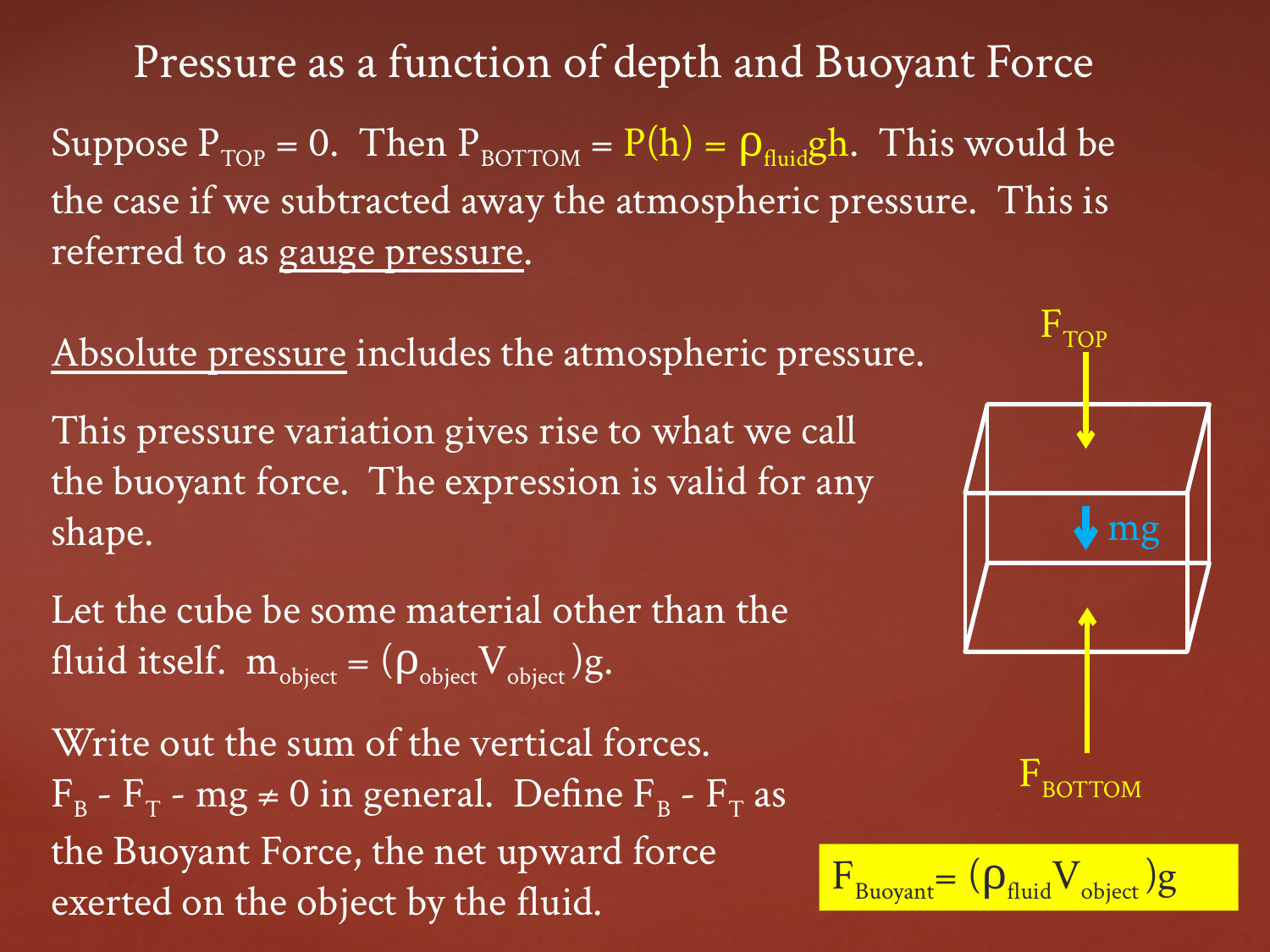

Pressure as a function of depth and Buoyant Force
Suppose PTOP = 0.  Then PBOTTOM = P(h) = ρfluidgh.  This would be the case if we subtracted away the atmospheric pressure.  This is referred to as gauge pressure.

Absolute pressure includes the atmospheric pressure.
FTOP
mg
FBOTTOM

This pressure variation gives rise to what we call the buoyant force.  The expression is valid for any shape.
Let the cube be some material other than the fluid itself.  mobject = (ρobjectVobject )g.
Write out the sum of the vertical forces.
FB - FT - mg ≠ 0 in general.  Define FB - FT as the Buoyant Force, the net upward force exerted on the object by the fluid.
FBuoyant= (ρfluidVobject )g